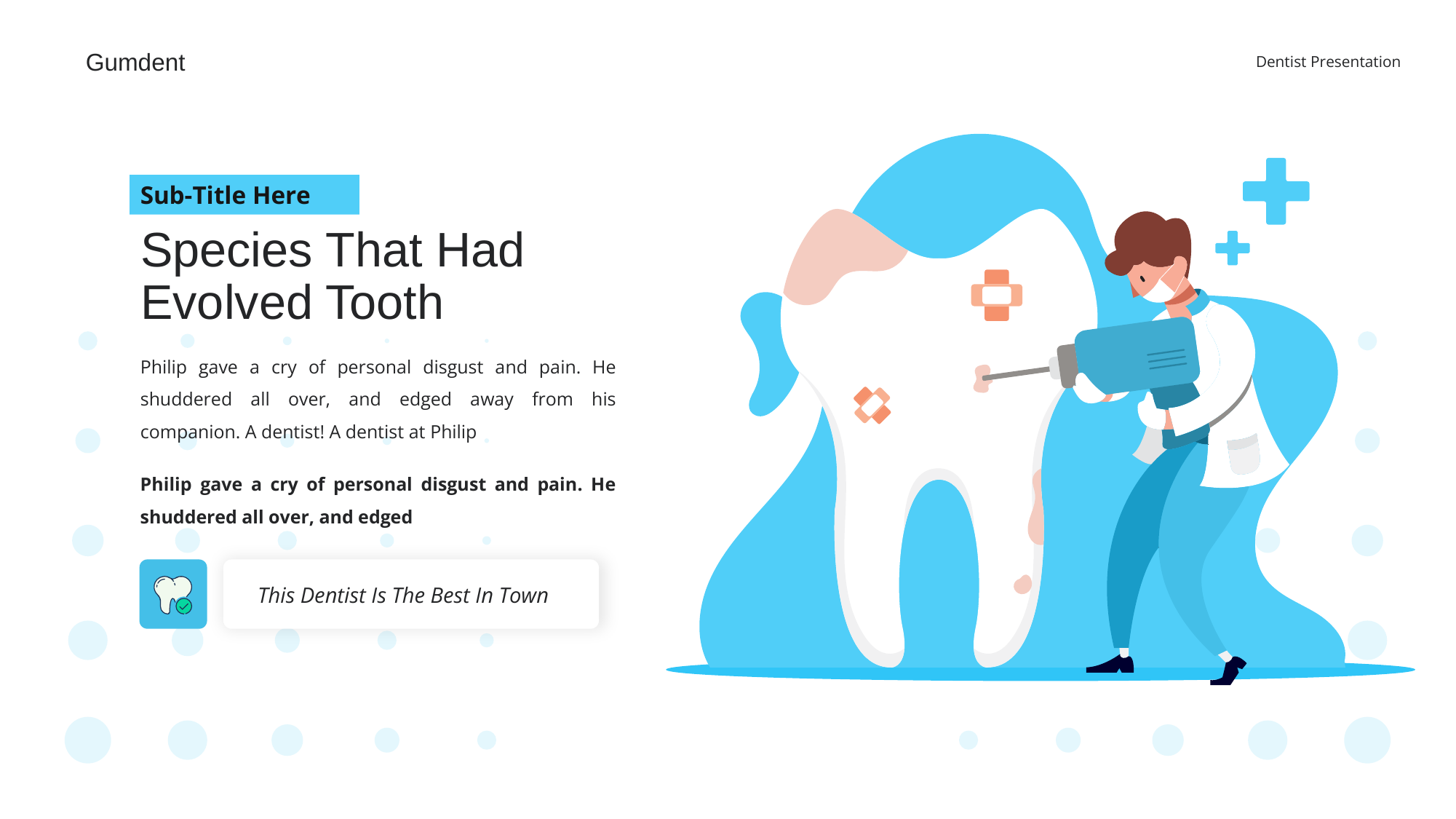

Sub-Title Here
# Species That Had Evolved Tooth
Philip gave a cry of personal disgust and pain. He shuddered all over, and edged away from his companion. A dentist! A dentist at Philip
Philip gave a cry of personal disgust and pain. He shuddered all over, and edged

This Dentist Is The Best In Town